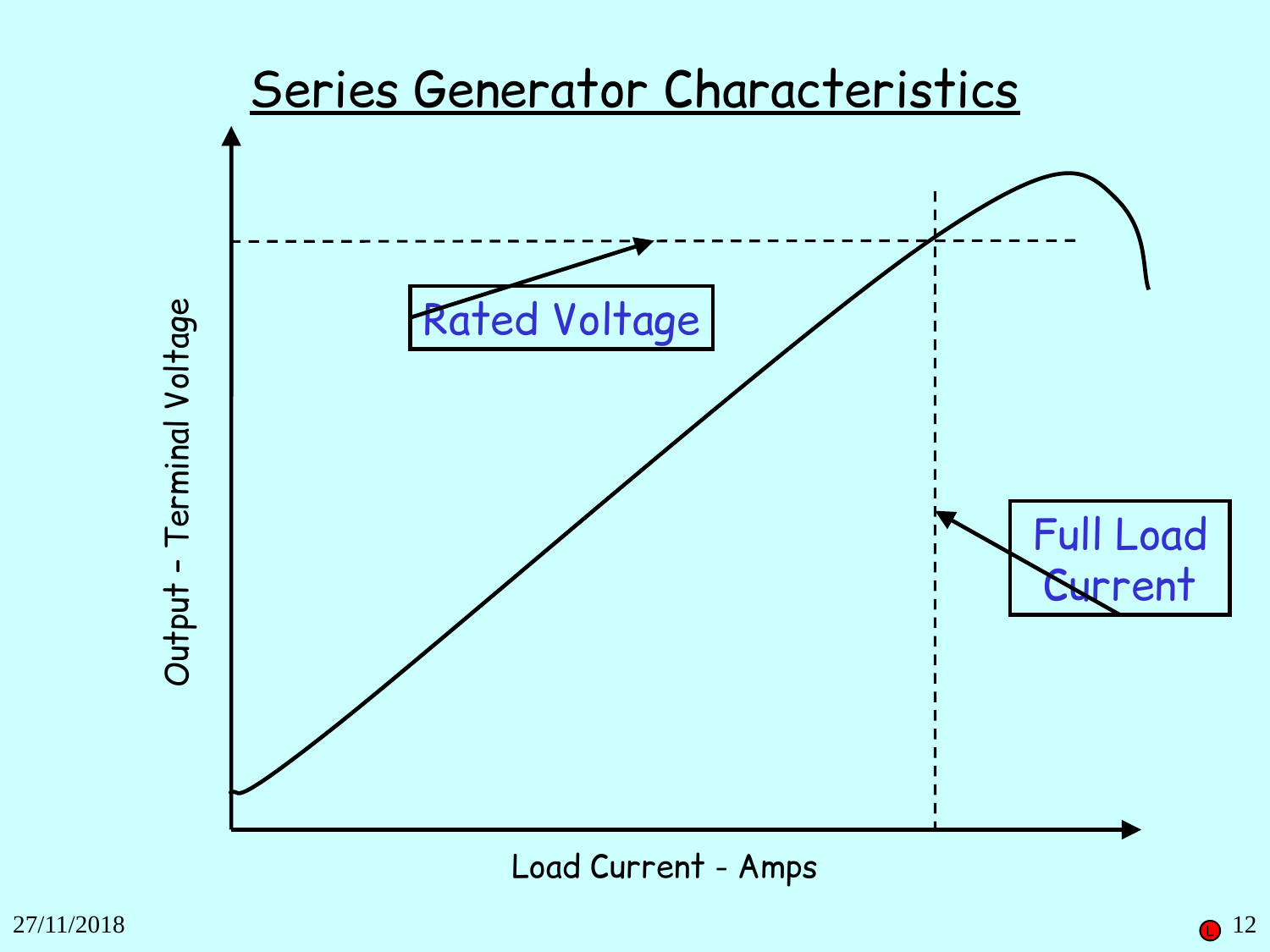

Series Generator Characteristics

Rated Voltage
Output – Terminal Voltage

Full Load Current

Load Current - Amps
27/11/2018
12
L